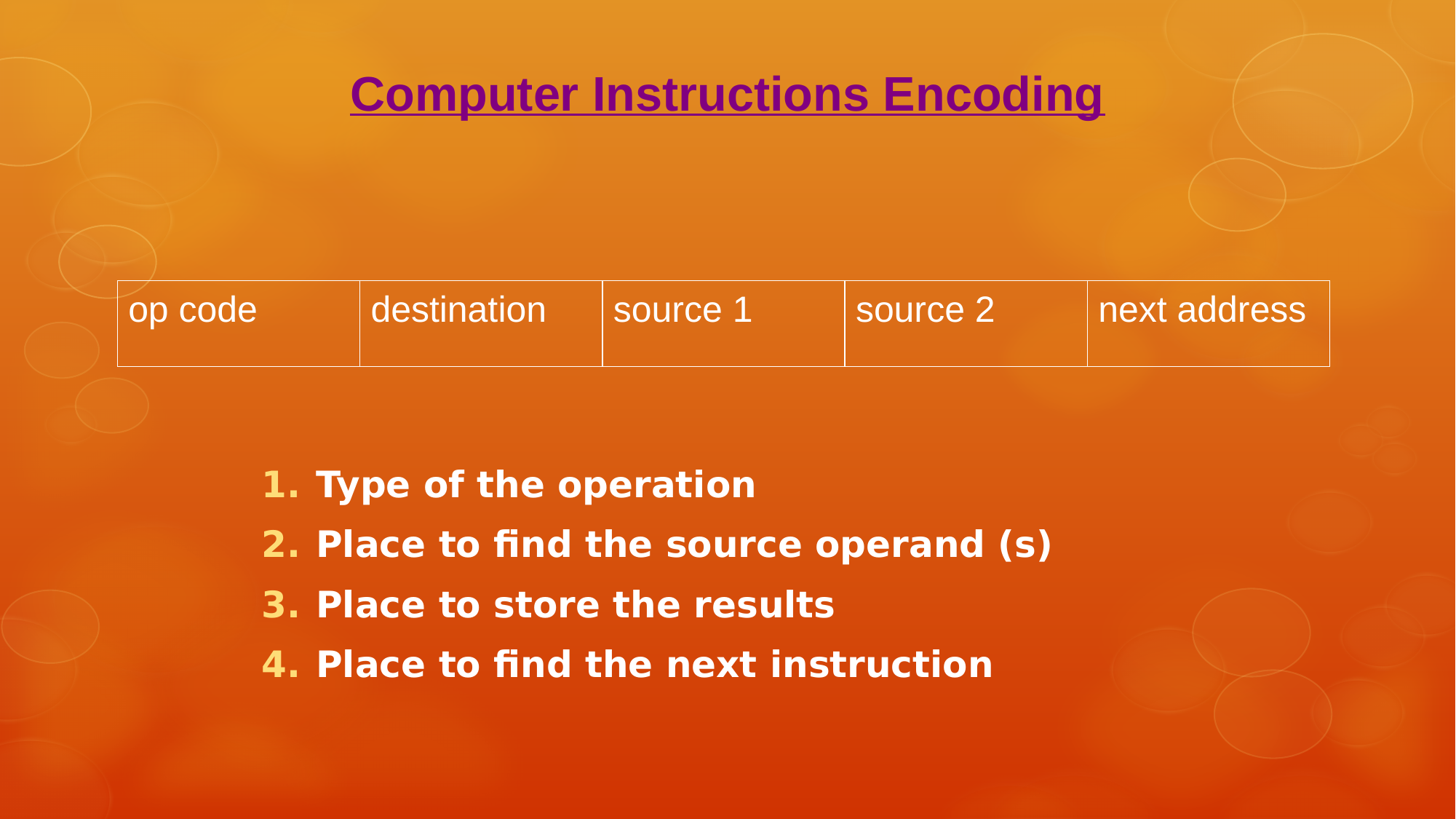

Computer Instructions Encoding
op code
destination
source 1
source 2
next address
Type of the operation
Place to find the source operand (s)
Place to store the results
Place to find the next instruction